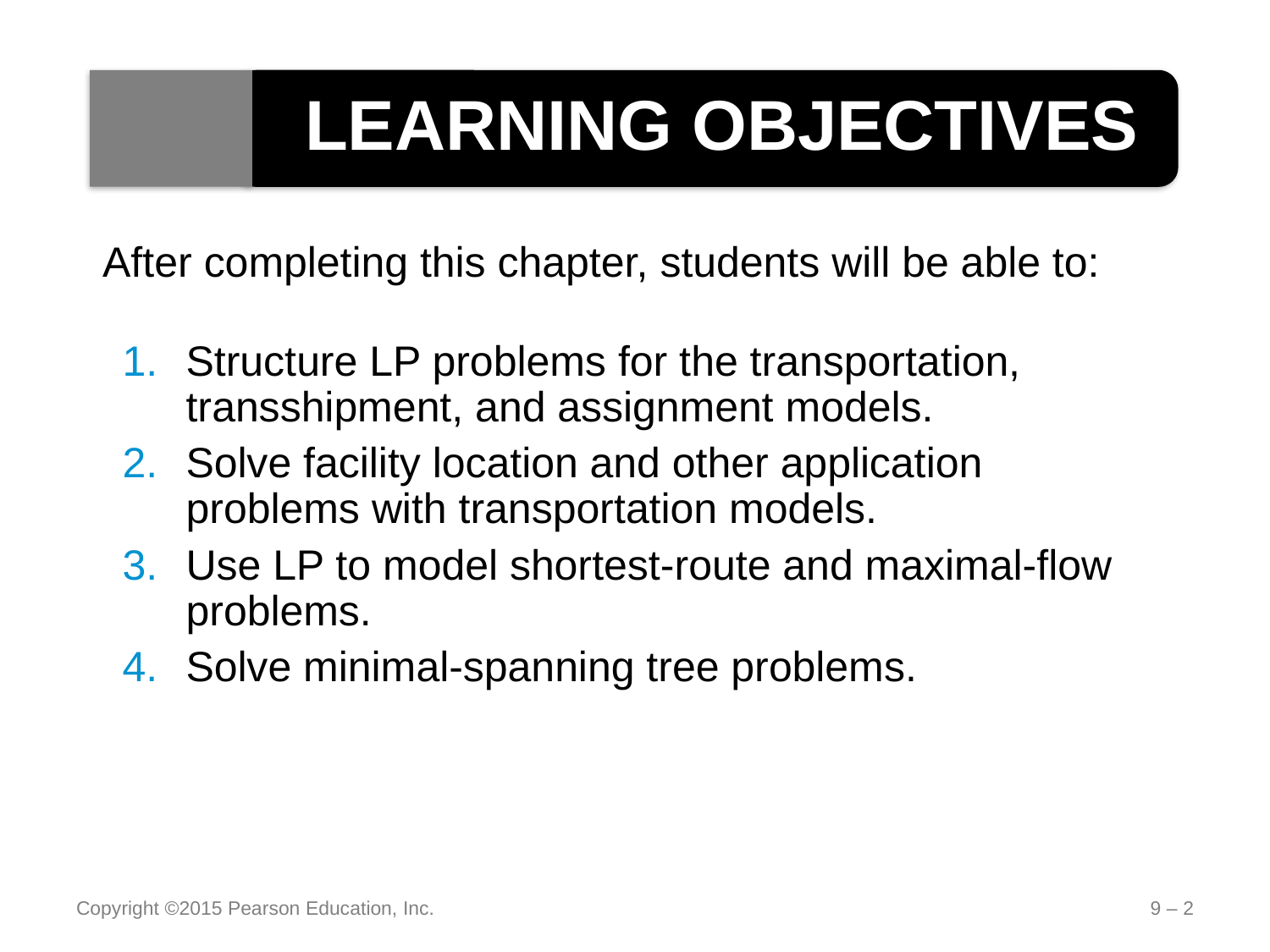

LEARNING OBJECTIVES
After completing this chapter, students will be able to:
Structure LP problems for the transportation, transshipment, and assignment models.
Solve facility location and other application problems with transportation models.
Use LP to model shortest-route and maximal-flow problems.
Solve minimal-spanning tree problems.
Copyright ©2015 Pearson Education, Inc.
9 – 2